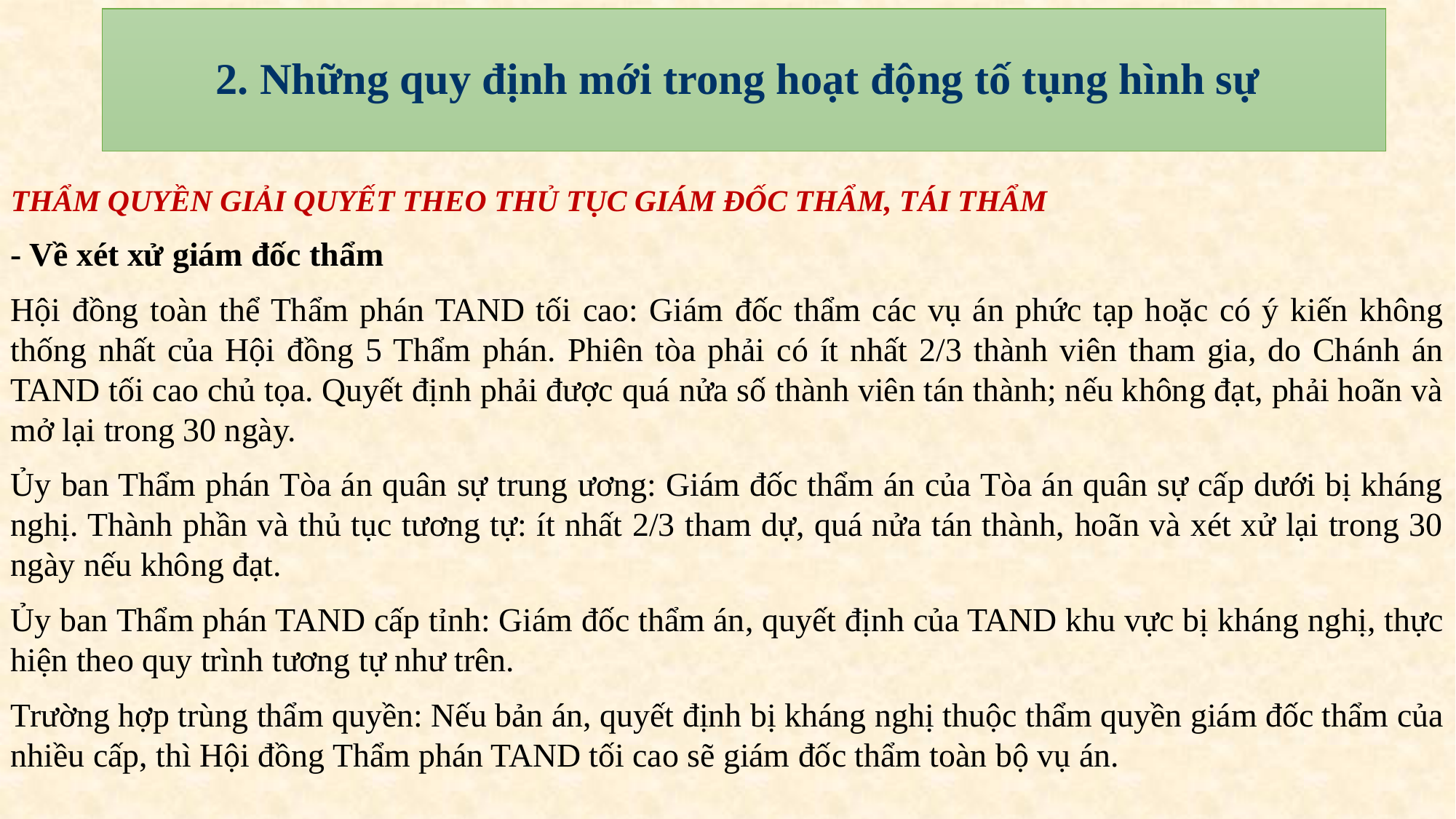

# 2. Những quy định mới trong hoạt động tố tụng hình sự
Thẩm quyền giải quyết theo thủ tục giám đốc thẩm, tái thẩm
- Về xét xử giám đốc thẩm
Hội đồng toàn thể Thẩm phán TAND tối cao: Giám đốc thẩm các vụ án phức tạp hoặc có ý kiến không thống nhất của Hội đồng 5 Thẩm phán. Phiên tòa phải có ít nhất 2/3 thành viên tham gia, do Chánh án TAND tối cao chủ tọa. Quyết định phải được quá nửa số thành viên tán thành; nếu không đạt, phải hoãn và mở lại trong 30 ngày.
Ủy ban Thẩm phán Tòa án quân sự trung ương: Giám đốc thẩm án của Tòa án quân sự cấp dưới bị kháng nghị. Thành phần và thủ tục tương tự: ít nhất 2/3 tham dự, quá nửa tán thành, hoãn và xét xử lại trong 30 ngày nếu không đạt.
Ủy ban Thẩm phán TAND cấp tỉnh: Giám đốc thẩm án, quyết định của TAND khu vực bị kháng nghị, thực hiện theo quy trình tương tự như trên.
Trường hợp trùng thẩm quyền: Nếu bản án, quyết định bị kháng nghị thuộc thẩm quyền giám đốc thẩm của nhiều cấp, thì Hội đồng Thẩm phán TAND tối cao sẽ giám đốc thẩm toàn bộ vụ án.